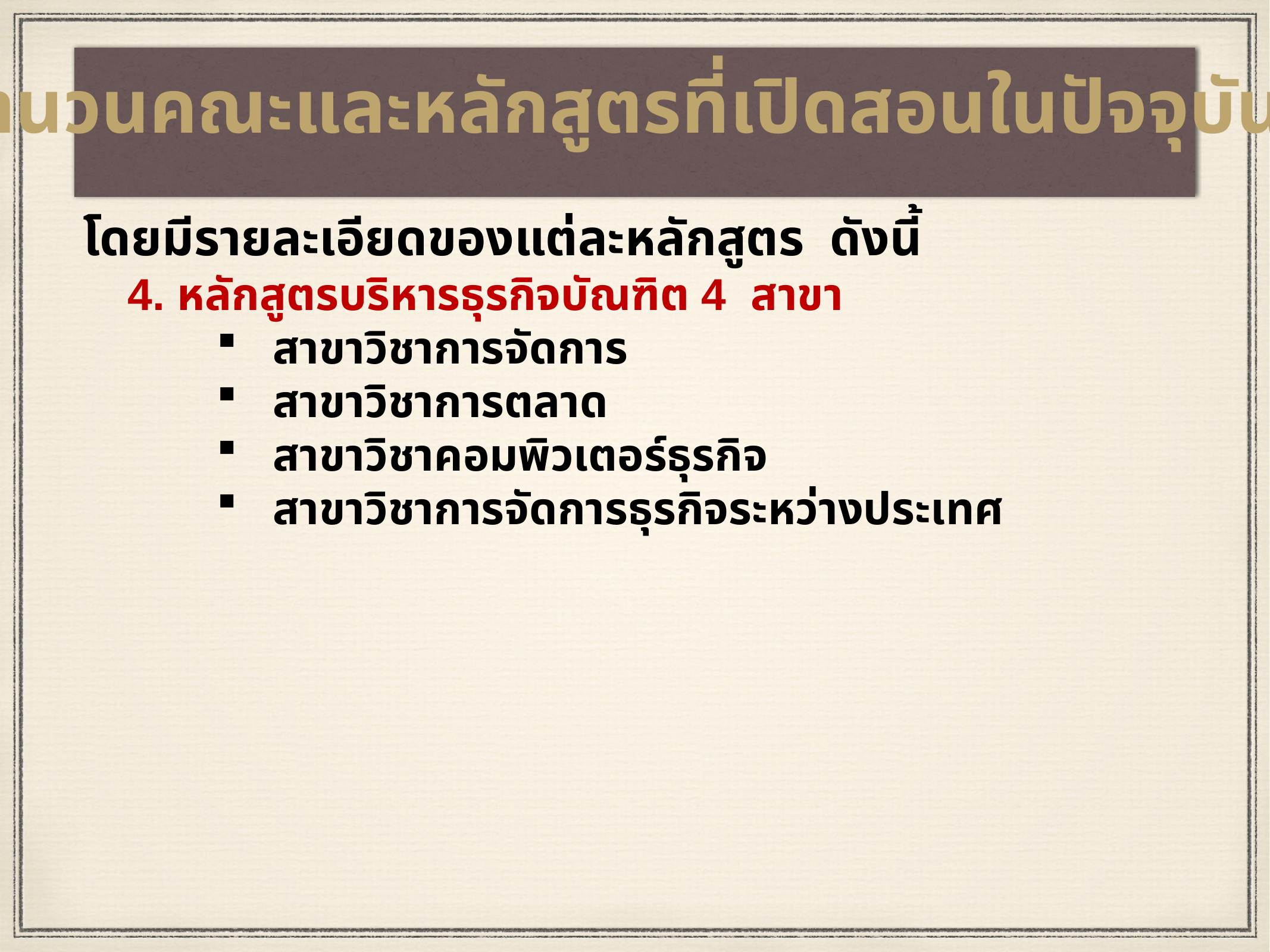

จำนวนคณะและหลักสูตรที่เปิดสอนในปัจจุบัน
โดยมีรายละเอียดของแต่ละหลักสูตร  ดังนี้
4. หลักสูตรบริหารธุรกิจบัณฑิต 4  สาขา
สาขาวิชาการจัดการ
สาขาวิชาการตลาด
สาขาวิชาคอมพิวเตอร์ธุรกิจ
สาขาวิชาการจัดการธุรกิจระหว่างประเทศ